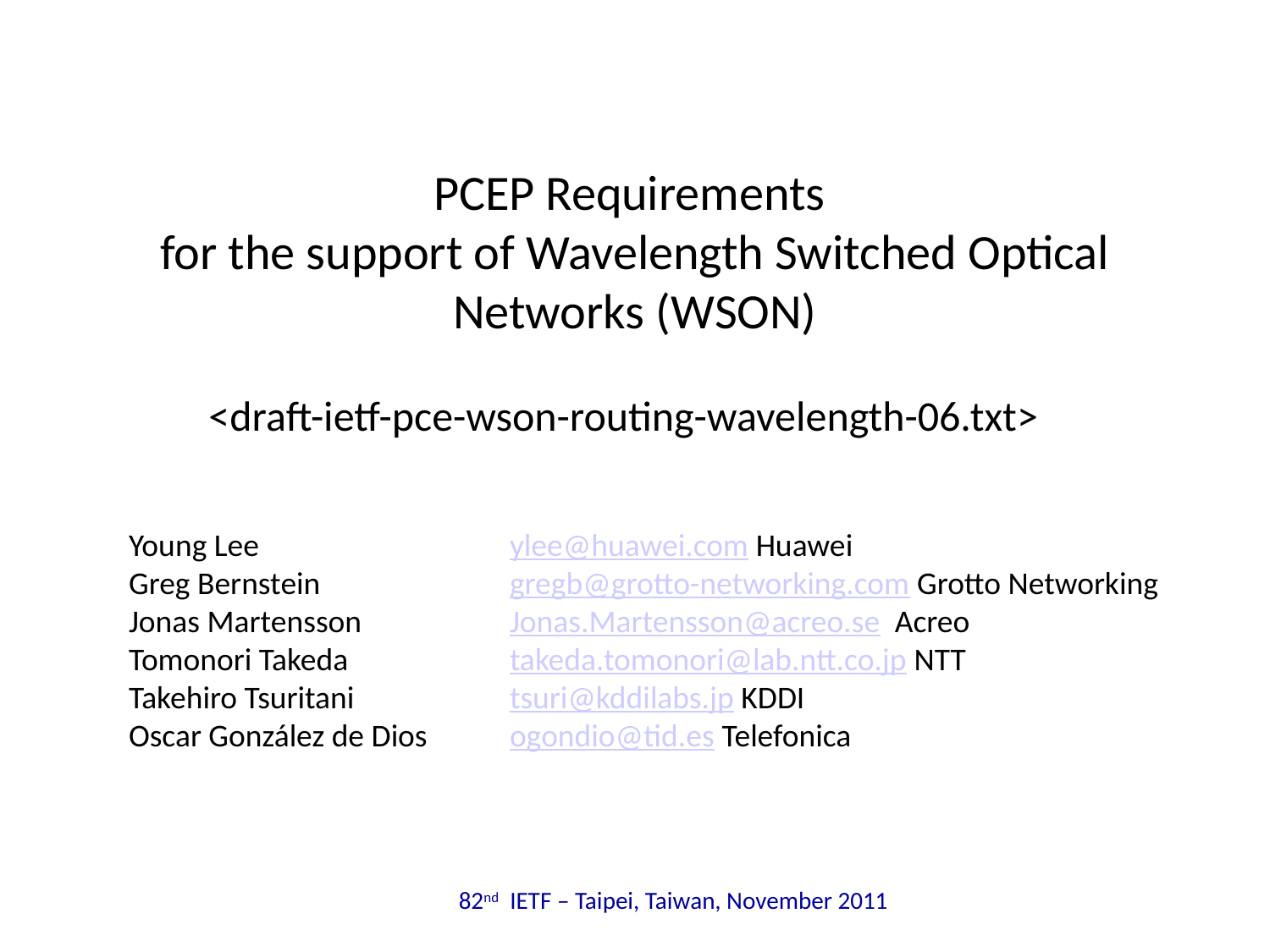

# PCEP Requirements for the support of Wavelength Switched Optical Networks (WSON)
<draft-ietf-pce-wson-routing-wavelength-06.txt>
Young Lee		ylee@huawei.com Huawei
Greg Bernstein		gregb@grotto-networking.com Grotto Networking
Jonas Martensson 		Jonas.Martensson@acreo.se  Acreo
Tomonori Takeda		takeda.tomonori@lab.ntt.co.jp NTT
Takehiro Tsuritani		tsuri@kddilabs.jp KDDI
Oscar González de Dios 	ogondio@tid.es Telefonica